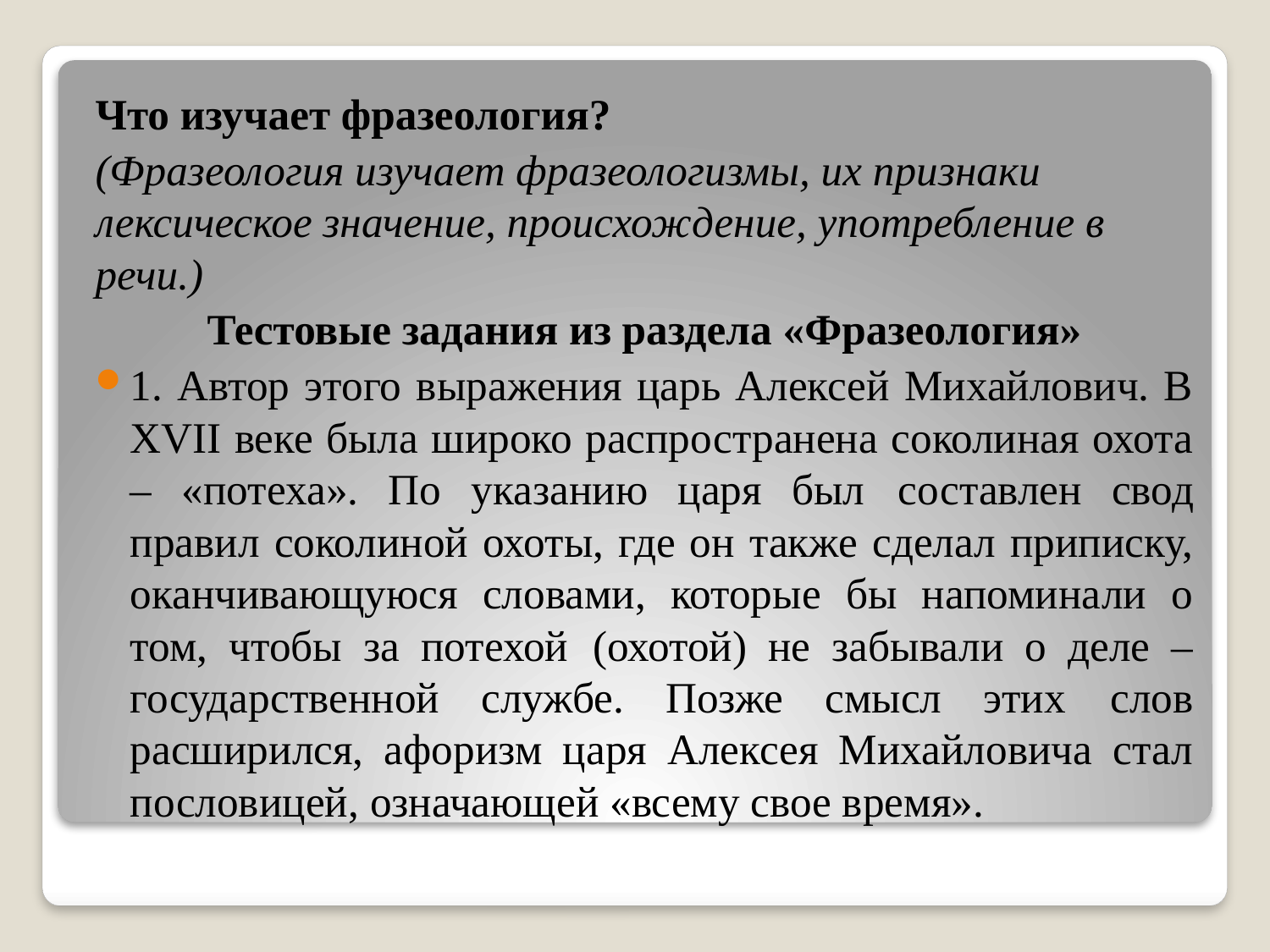

Что изучает фразеология?
(Фразеология изучает фразеологизмы, их признаки лексическое значение, происхождение, употребление в речи.)
Тестовые задания из раздела «Фразеология»
1. Автор этого выражения царь Алексей Михайлович. В XVII веке была широко распространена соколиная охота – «потеха». По указанию царя был составлен свод правил соколиной охоты, где он также сделал приписку, оканчивающуюся словами, которые бы напоминали о том, чтобы за потехой (охотой) не забывали о деле – государственной службе. Позже смысл этих слов расширился, афоризм царя Алексея Михайловича стал пословицей, означающей «всему свое время».